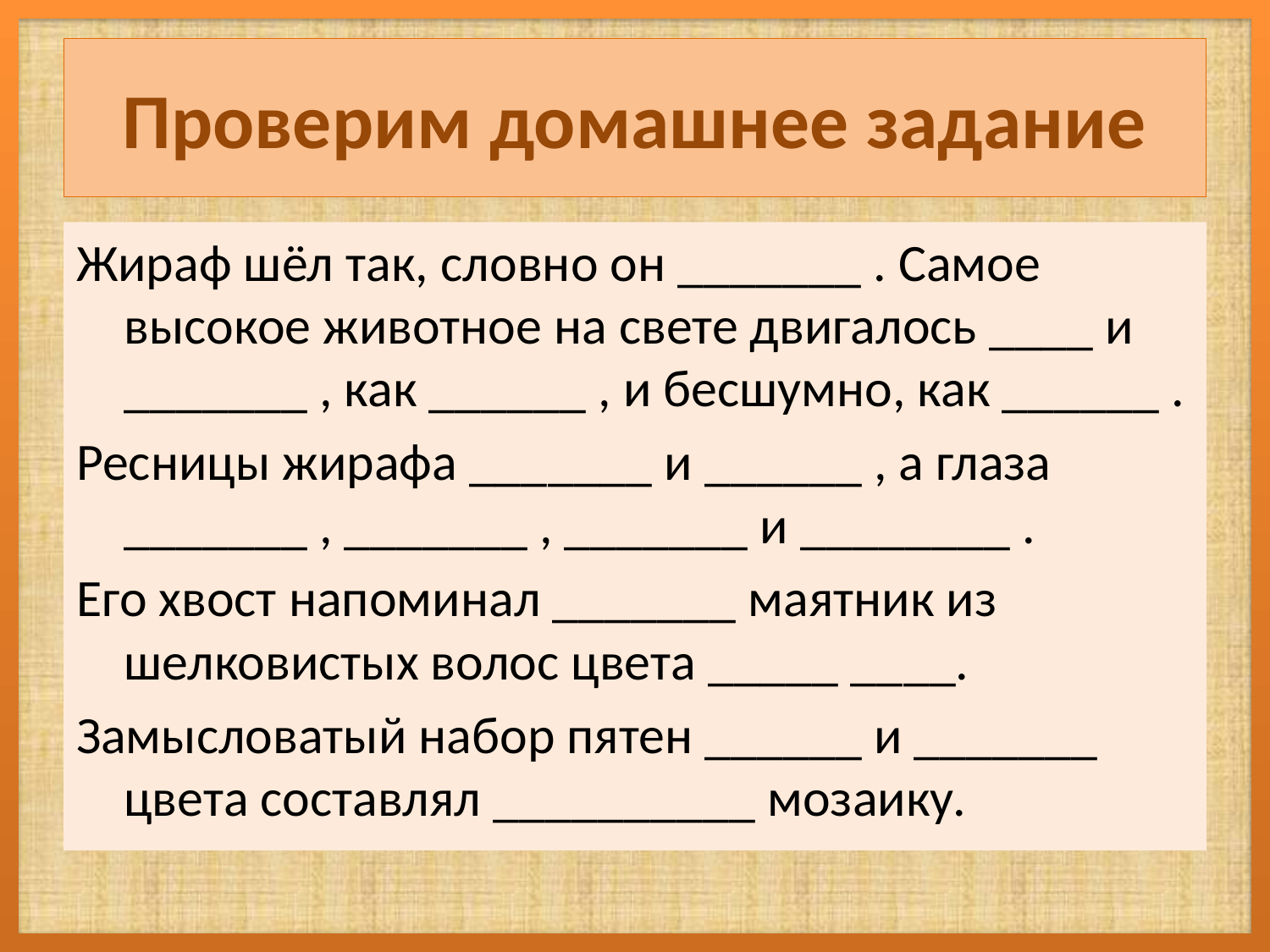

# Проверим домашнее задание
Жираф шёл так, словно он _______ . Самое высокое животное на свете двигалось ____ и _______ , как ______ , и бесшумно, как ______ .
Ресницы жирафа _______ и ______ , а глаза _______ , _______ , _______ и ________ .
Его хвост напоминал _______ маятник из шелковистых волос цвета _____ ____.
Замысловатый набор пятен ______ и _______ цвета составлял __________ мозаику.